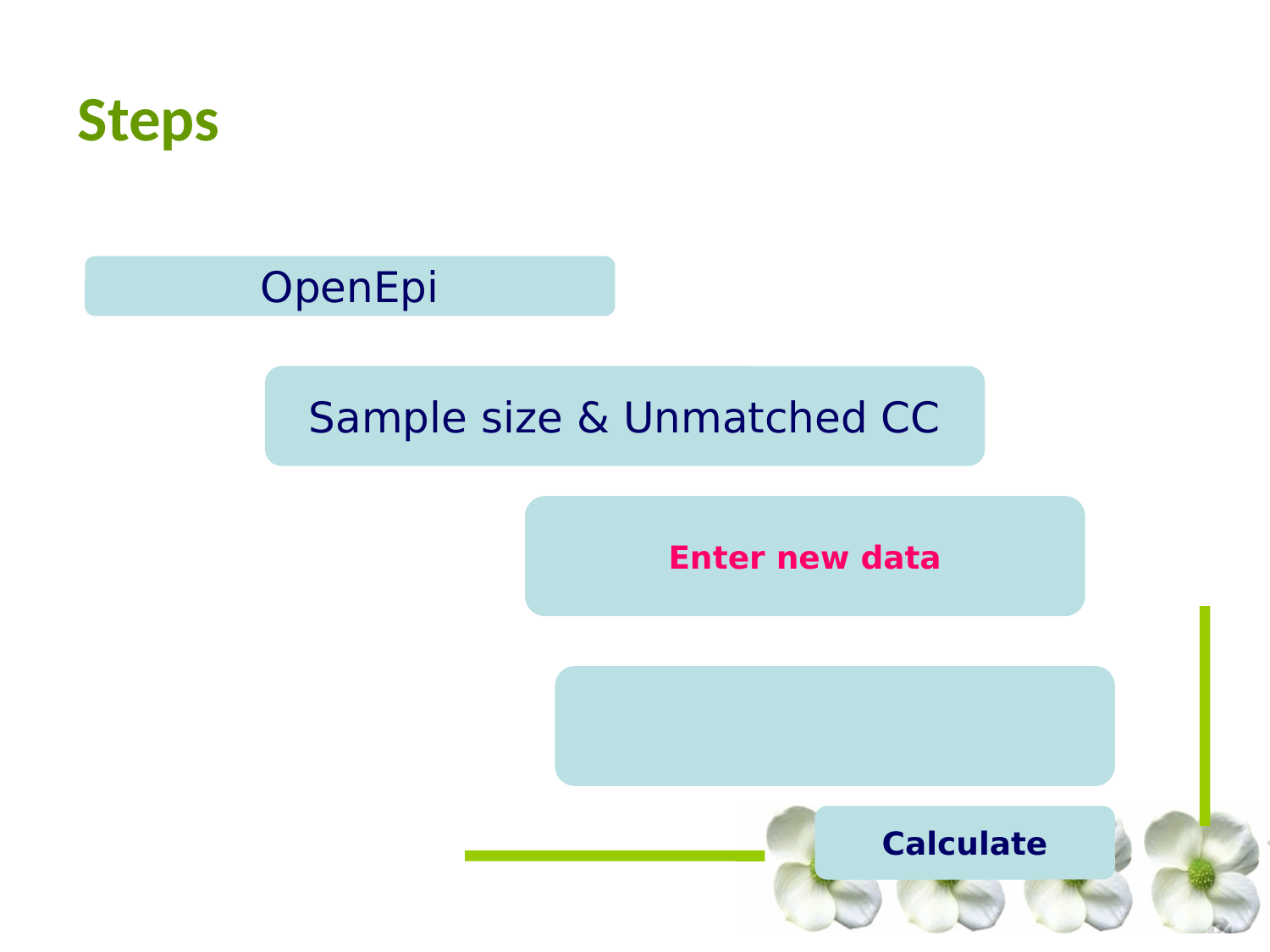

# Steps
OpenEpi
Sample size & Unmatched CC
Enter new data

Calculate